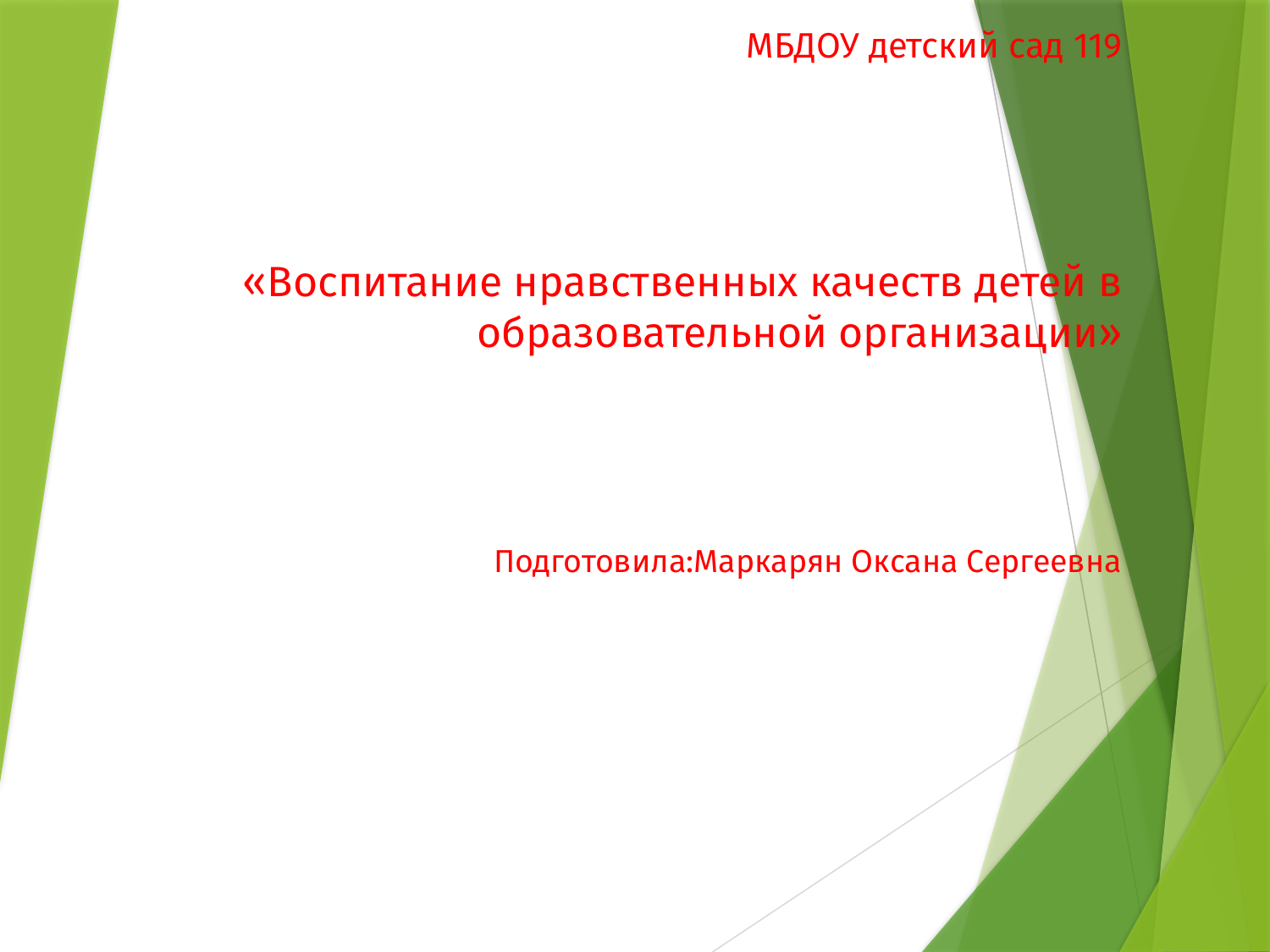

МБДОУ детский сад 119

«Воспитание нравственных качеств детей в образовательной организации»

Подготовила:Маркарян Оксана Сергеевна
#